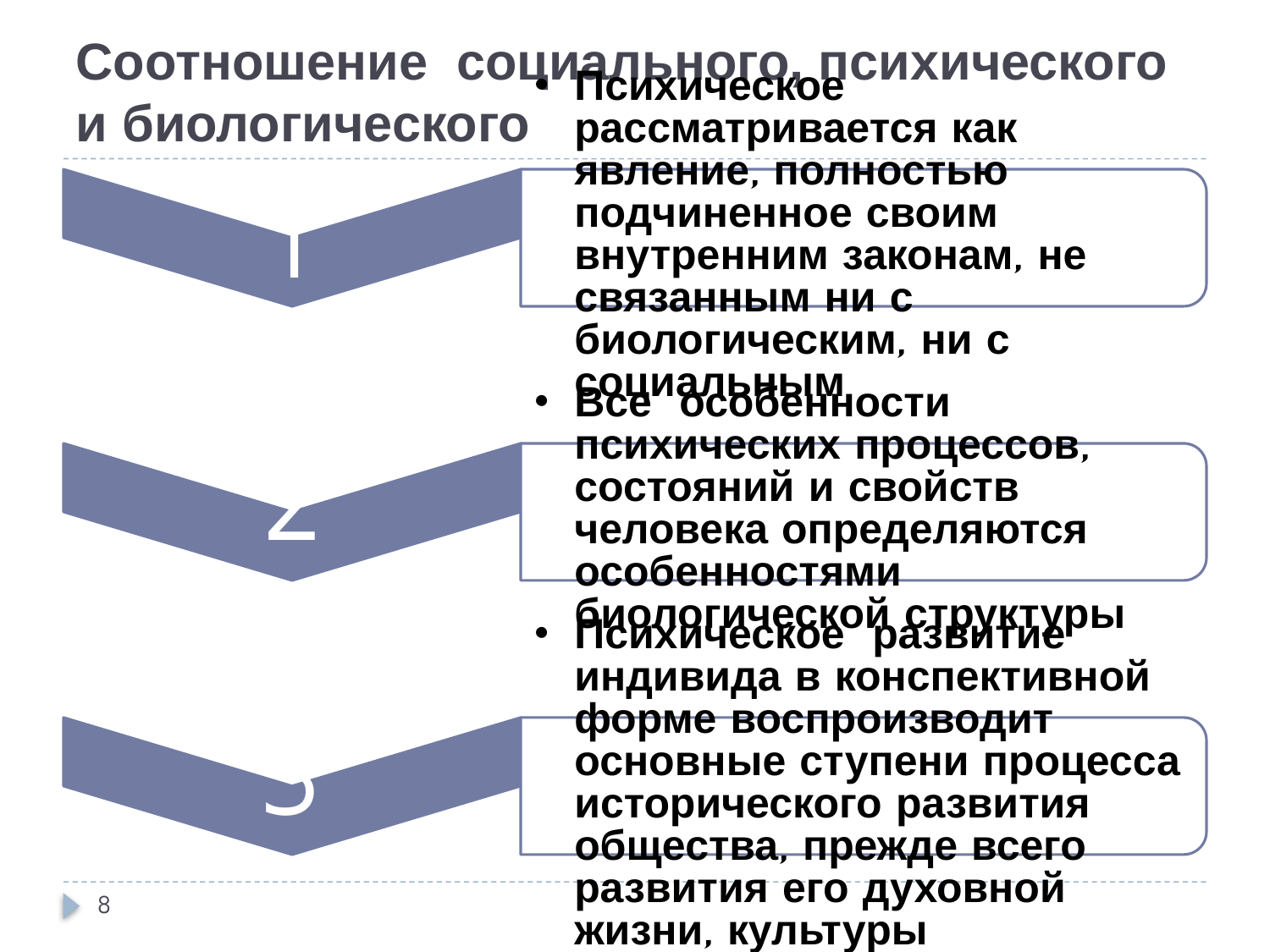

# Соотношение  социального, психического и биологического
1
2
3
Психическое  развитие индивида в конспективной форме воспроизводит основные ступени процесса исторического развития общества, прежде всего развития его духовной жизни, культуры
8